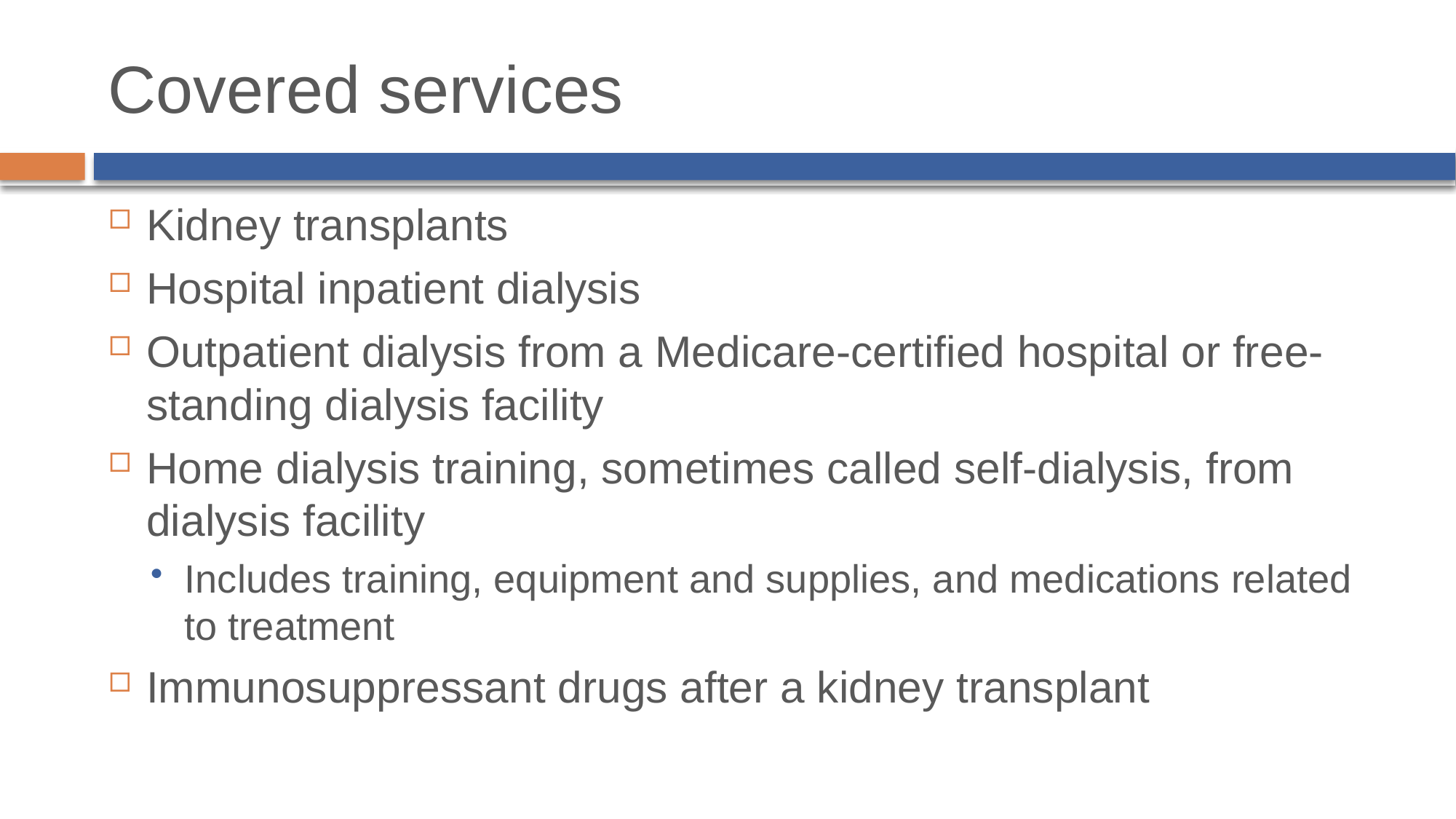

# Covered services
Kidney transplants
Hospital inpatient dialysis
Outpatient dialysis from a Medicare-certified hospital or free-standing dialysis facility
Home dialysis training, sometimes called self-dialysis, from dialysis facility
Includes training, equipment and supplies, and medications related to treatment
Immunosuppressant drugs after a kidney transplant